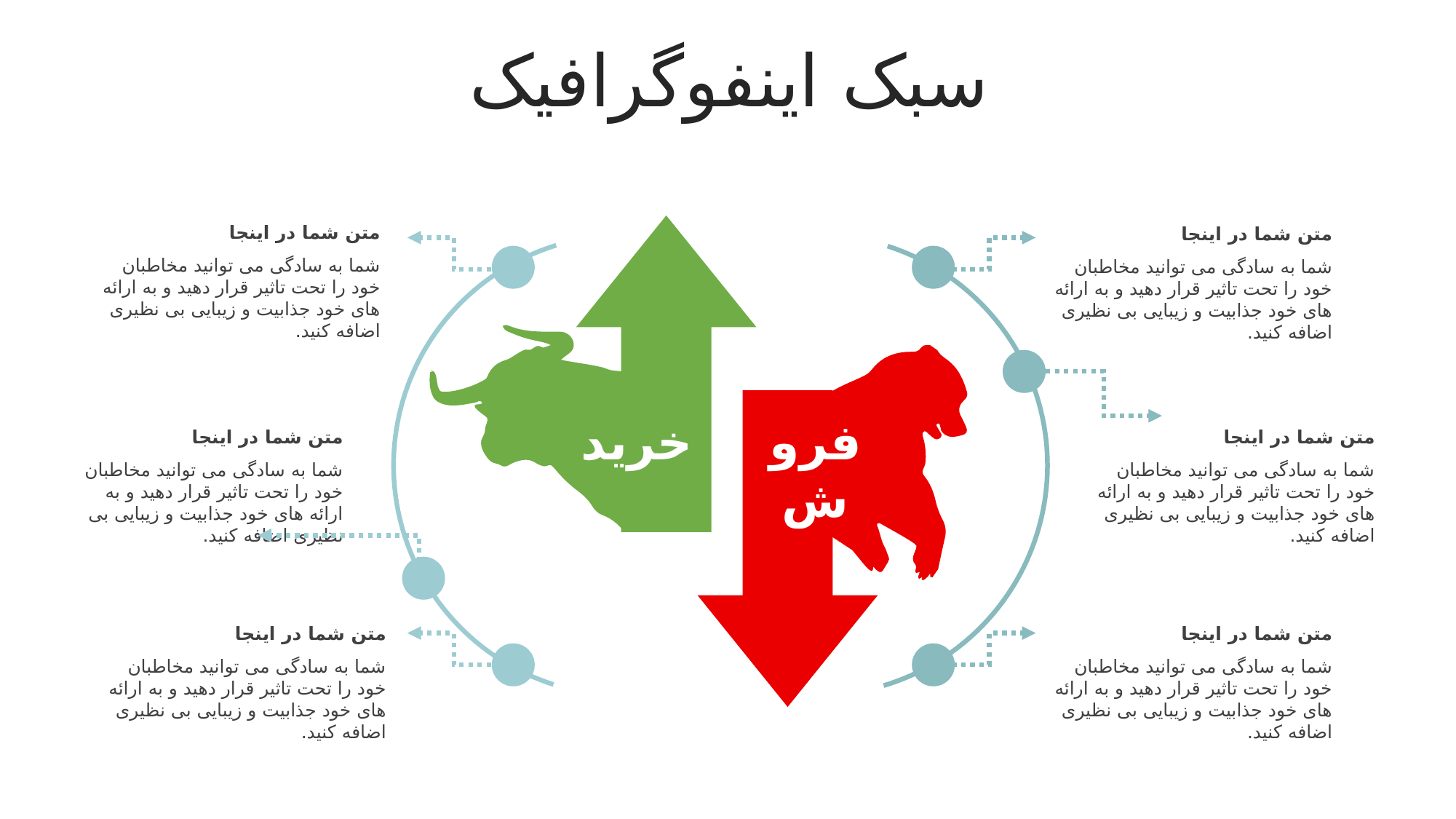

سبک اینفوگرافیک
متن شما در اینجا
شما به سادگی می توانید مخاطبان خود را تحت تاثیر قرار دهید و به ارائه های خود جذابیت و زیبایی بی نظیری اضافه کنید.

متن شما در اینجا
شما به سادگی می توانید مخاطبان خود را تحت تاثیر قرار دهید و به ارائه های خود جذابیت و زیبایی بی نظیری اضافه کنید.

خرید
فروش
متن شما در اینجا
شما به سادگی می توانید مخاطبان خود را تحت تاثیر قرار دهید و به ارائه های خود جذابیت و زیبایی بی نظیری اضافه کنید.
متن شما در اینجا
شما به سادگی می توانید مخاطبان خود را تحت تاثیر قرار دهید و به ارائه های خود جذابیت و زیبایی بی نظیری اضافه کنید.

متن شما در اینجا
شما به سادگی می توانید مخاطبان خود را تحت تاثیر قرار دهید و به ارائه های خود جذابیت و زیبایی بی نظیری اضافه کنید.
متن شما در اینجا
شما به سادگی می توانید مخاطبان خود را تحت تاثیر قرار دهید و به ارائه های خود جذابیت و زیبایی بی نظیری اضافه کنید.